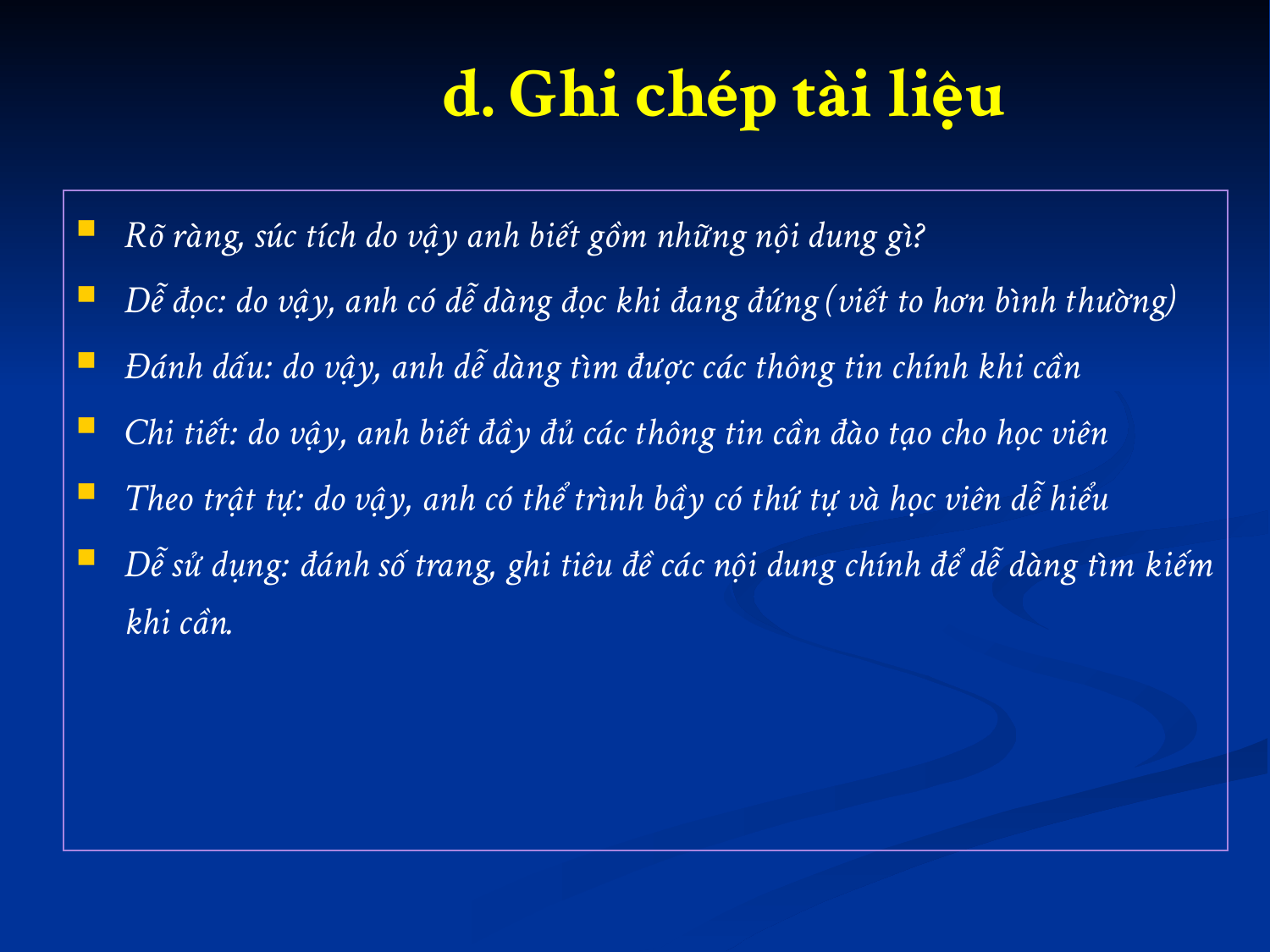

# d. Ghi chép tài liệu
Rõ ràng, súc tích do vậy anh biết gồm những nội dung gì?
Dễ đọc: do vậy, anh có dễ dàng đọc khi đang đứng (viết to hơn bình thường)
Đánh dấu: do vậy, anh dễ dàng tìm được các thông tin chính khi cần
Chi tiết: do vậy, anh biết đầy đủ các thông tin cần đào tạo cho học viên
Theo trật tự: do vậy, anh có thể trình bầy có thứ tự và học viên dễ hiểu
Dễ sử dụng: đánh số trang, ghi tiêu đề các nội dung chính để dễ dàng tìm kiếm khi cần.